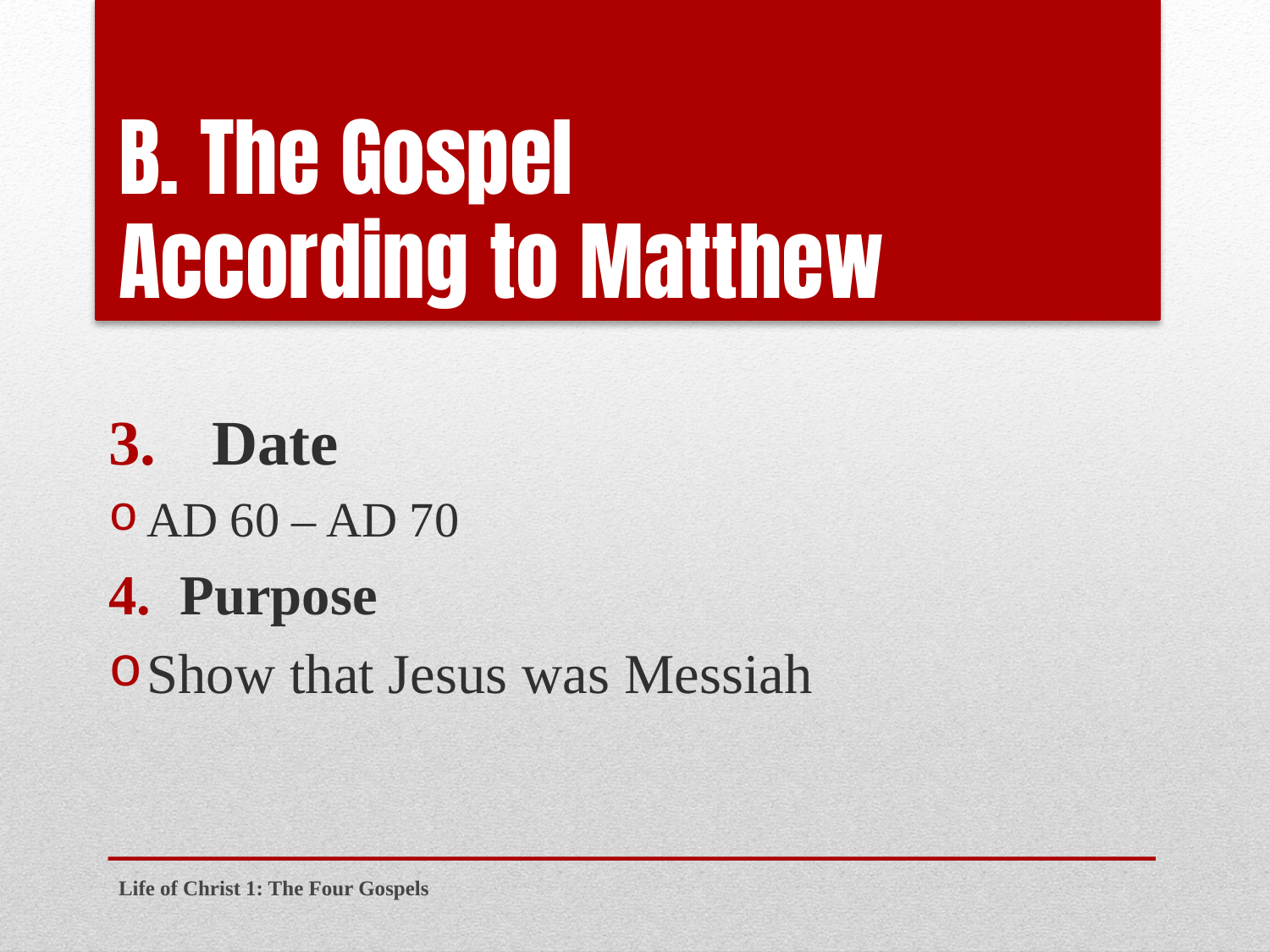

# B. The Gospel According to Matthew
Date
AD 60 – AD 70
Purpose
Show that Jesus was Messiah
Life of Christ 1: The Four Gospels